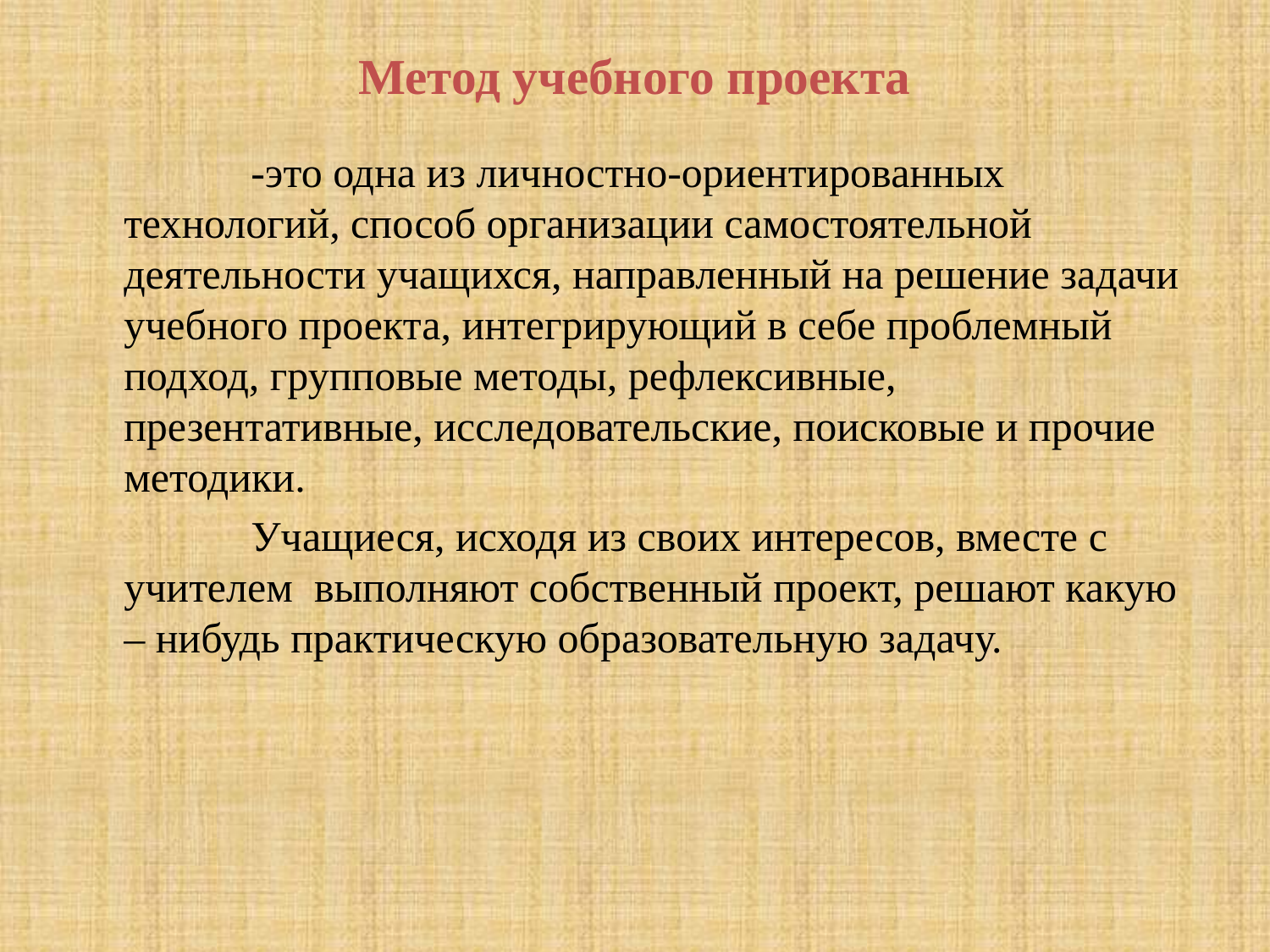

# Метод учебного проекта
		-это одна из личностно-ориентированных технологий, способ организации самостоятельной деятельности учащихся, направленный на решение задачи учебного проекта, интегрирующий в себе проблемный подход, групповые методы, рефлексивные, презентативные, исследовательские, поисковые и прочие методики.
		Учащиеся, исходя из своих интересов, вместе с учителем  выполняют собственный проект, решают какую – нибудь практическую образовательную задачу.